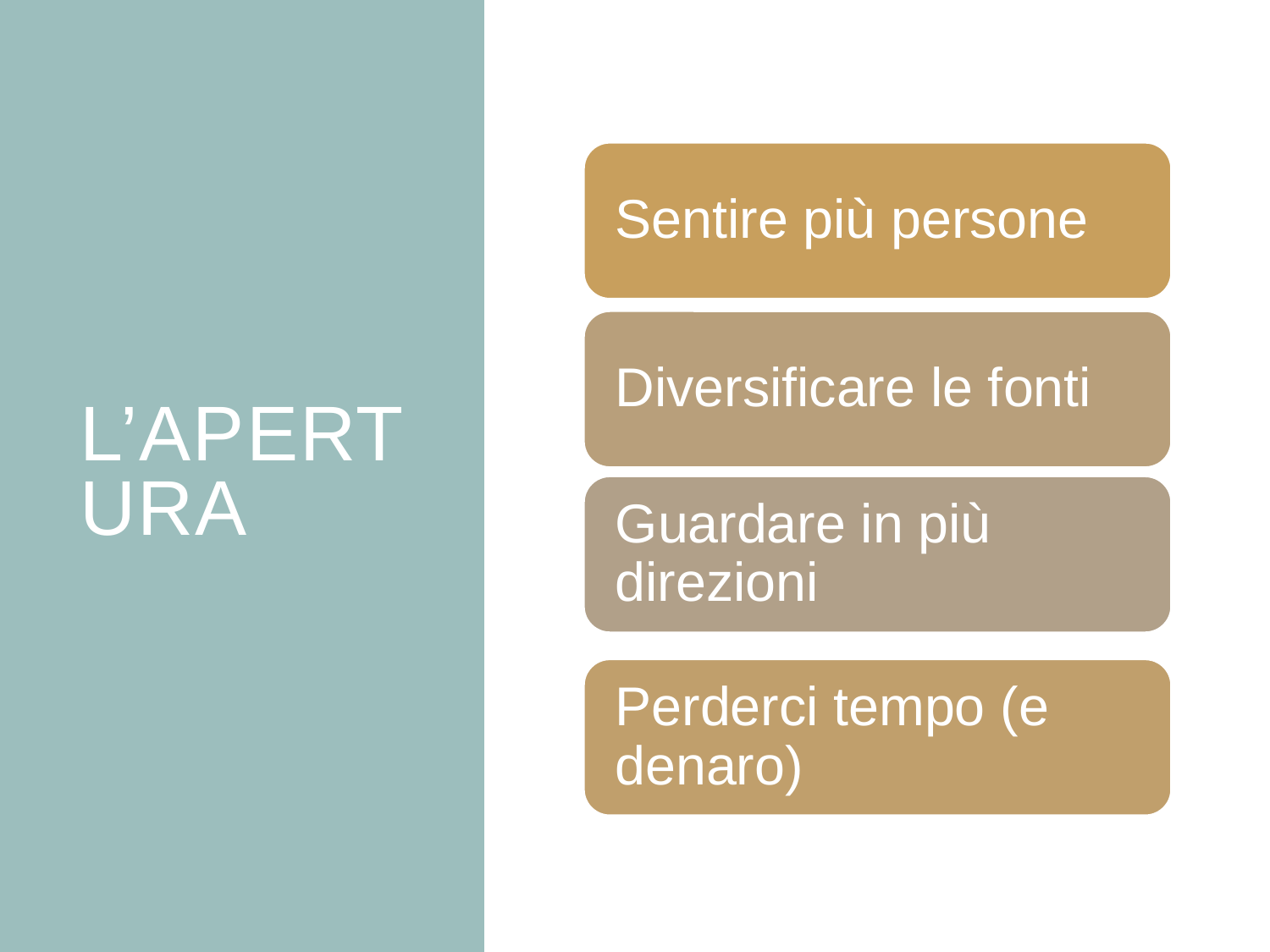

# L’apertura
Sentire più persone
Perderci tempo (e denaro)
Diversificare le fonti
Guardare in più direzioni